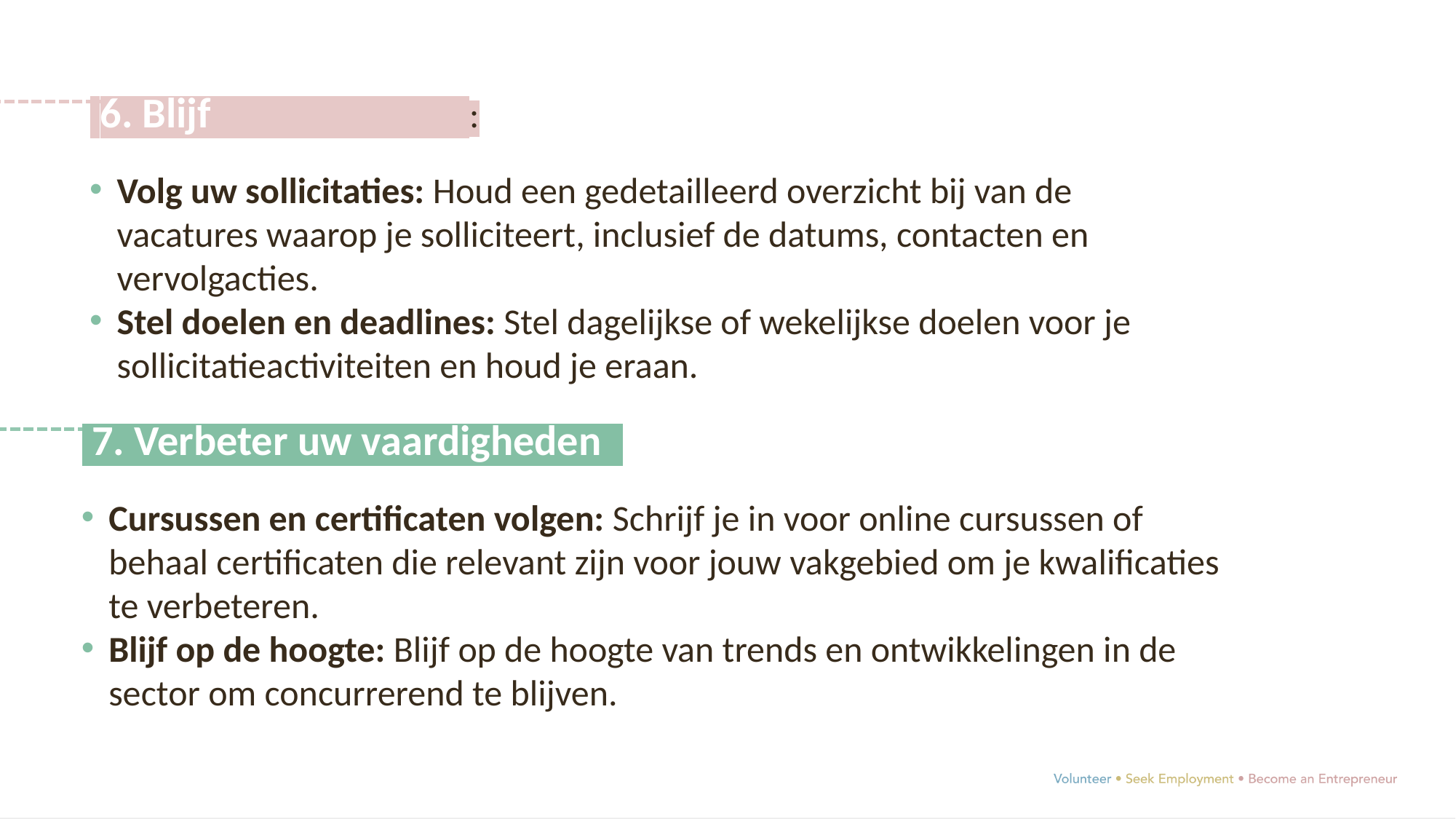

6. Blijf georganiseerd:
Volg uw sollicitaties: Houd een gedetailleerd overzicht bij van de vacatures waarop je solliciteert, inclusief de datums, contacten en vervolgacties.
Stel doelen en deadlines: Stel dagelijkse of wekelijkse doelen voor je sollicitatieactiviteiten en houd je eraan.

 7. Verbeter uw vaardigheden:
Cursussen en certificaten volgen: Schrijf je in voor online cursussen of behaal certificaten die relevant zijn voor jouw vakgebied om je kwalificaties te verbeteren.
Blijf op de hoogte: Blijf op de hoogte van trends en ontwikkelingen in de sector om concurrerend te blijven.